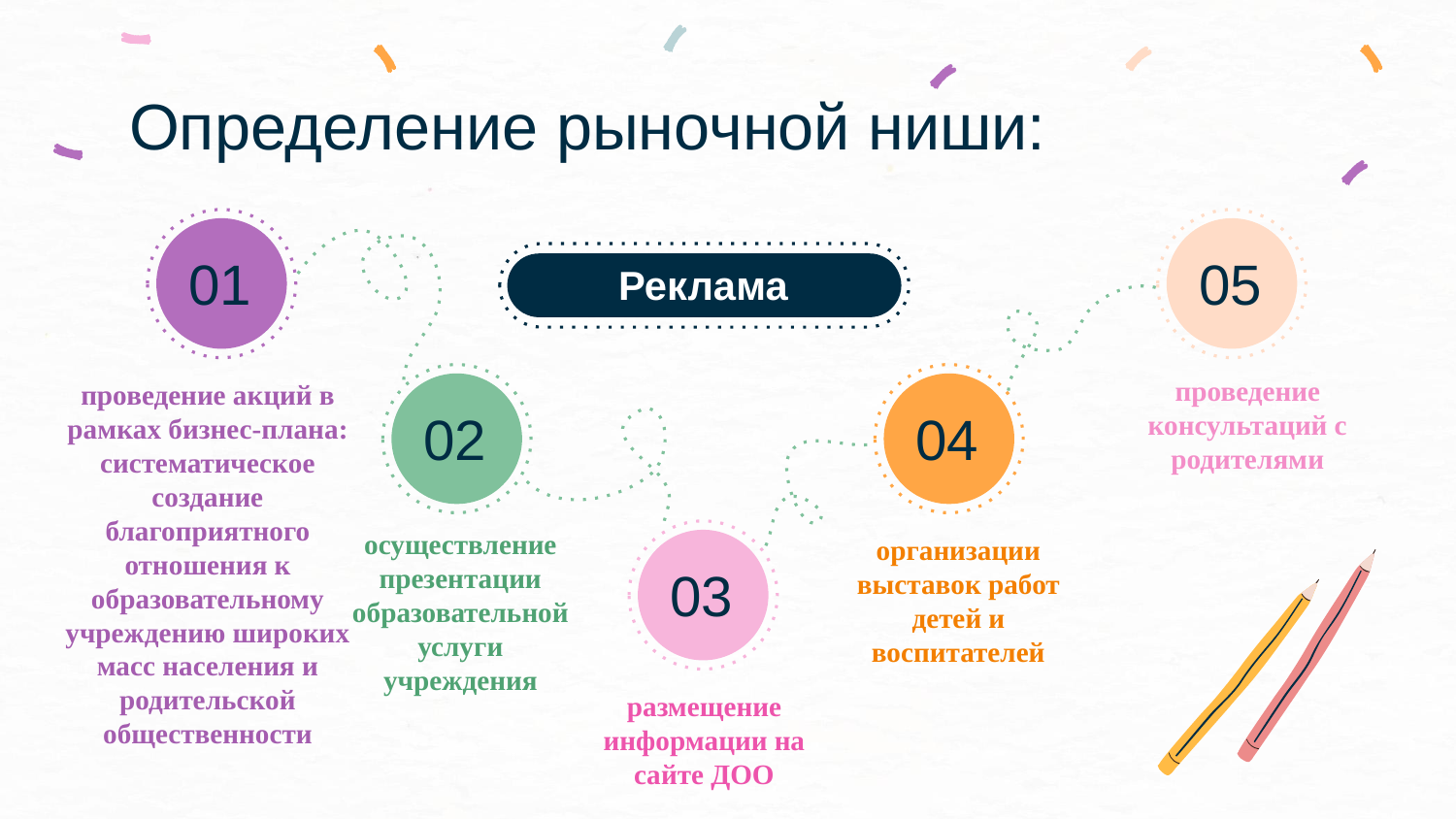

# Определение рыночной ниши:

01
05

Реклама

проведение консультаций с родителями
02
04

проведение акций в рамках бизнес-плана: систематическое создание благоприятного отношения к образовательному учреждению широких масс населения и родительской общественности

03
организации выставок работ детей и воспитателей
осуществление презентации образовательной услуги учреждения
размещение информации на сайте ДОО